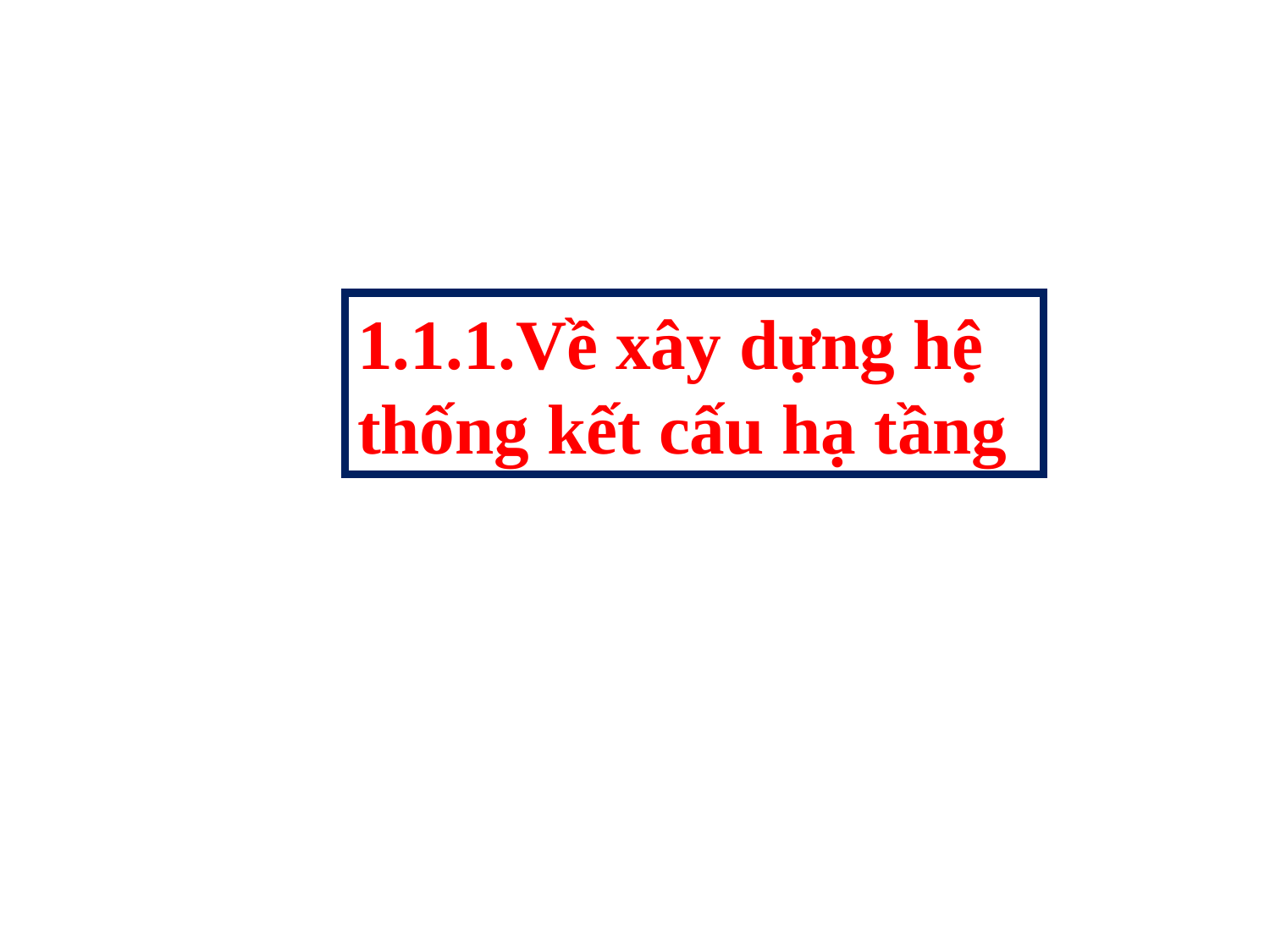

1.1.1.Về xây dựng hệ thống kết cấu hạ tầng